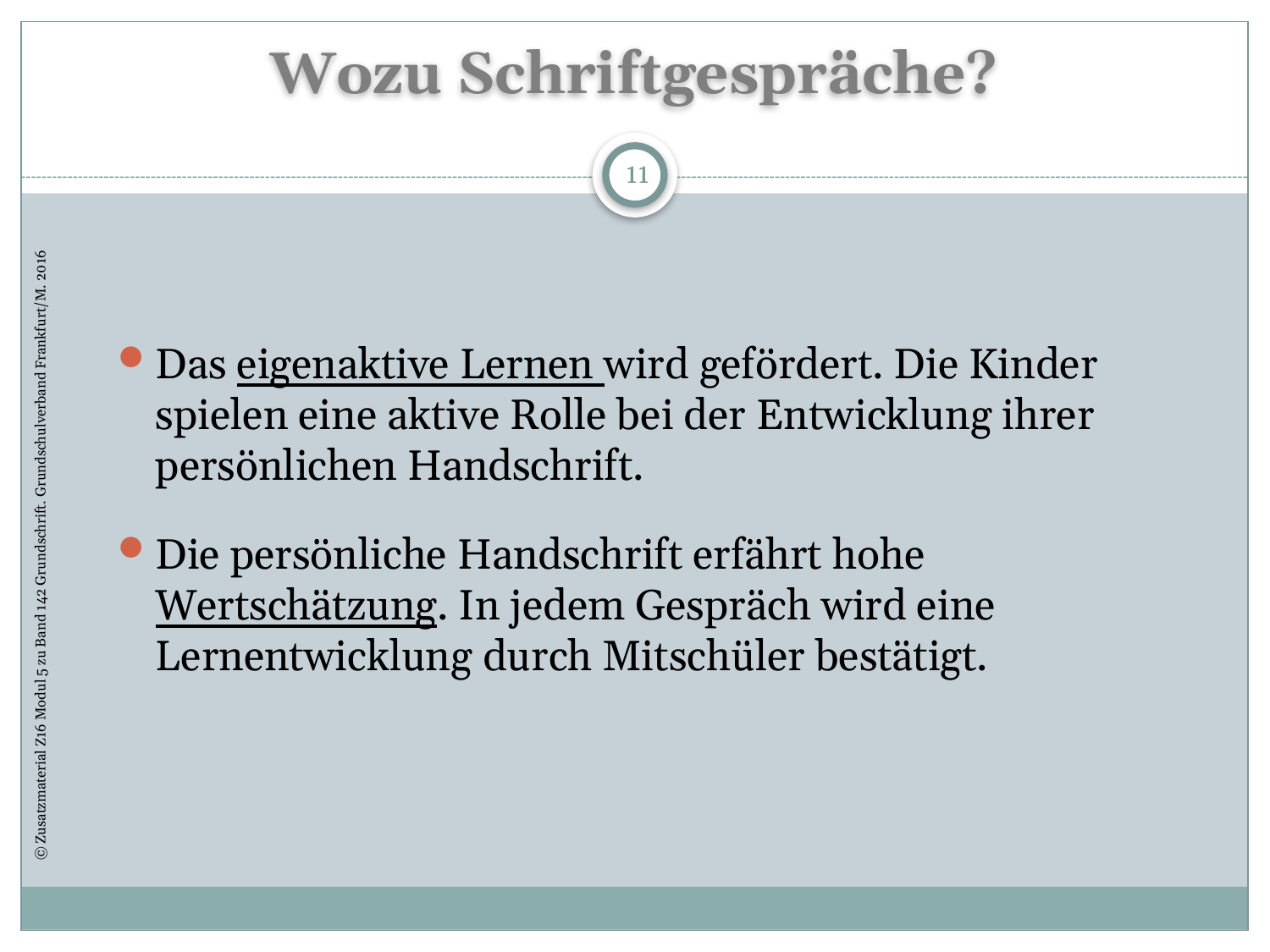

# Wozu Schriftgespräche?
11

Das eigenaktive Lernen wird gefördert. Die Kinder spielen eine aktive Rolle bei der Entwicklung ihrer persönlichen Handschrift.

Die persönliche Handschrift erfährt hohe Wertschätzung. In jedem Gespräch wird eine Lernentwicklung durch Mitschüler bestätigt.